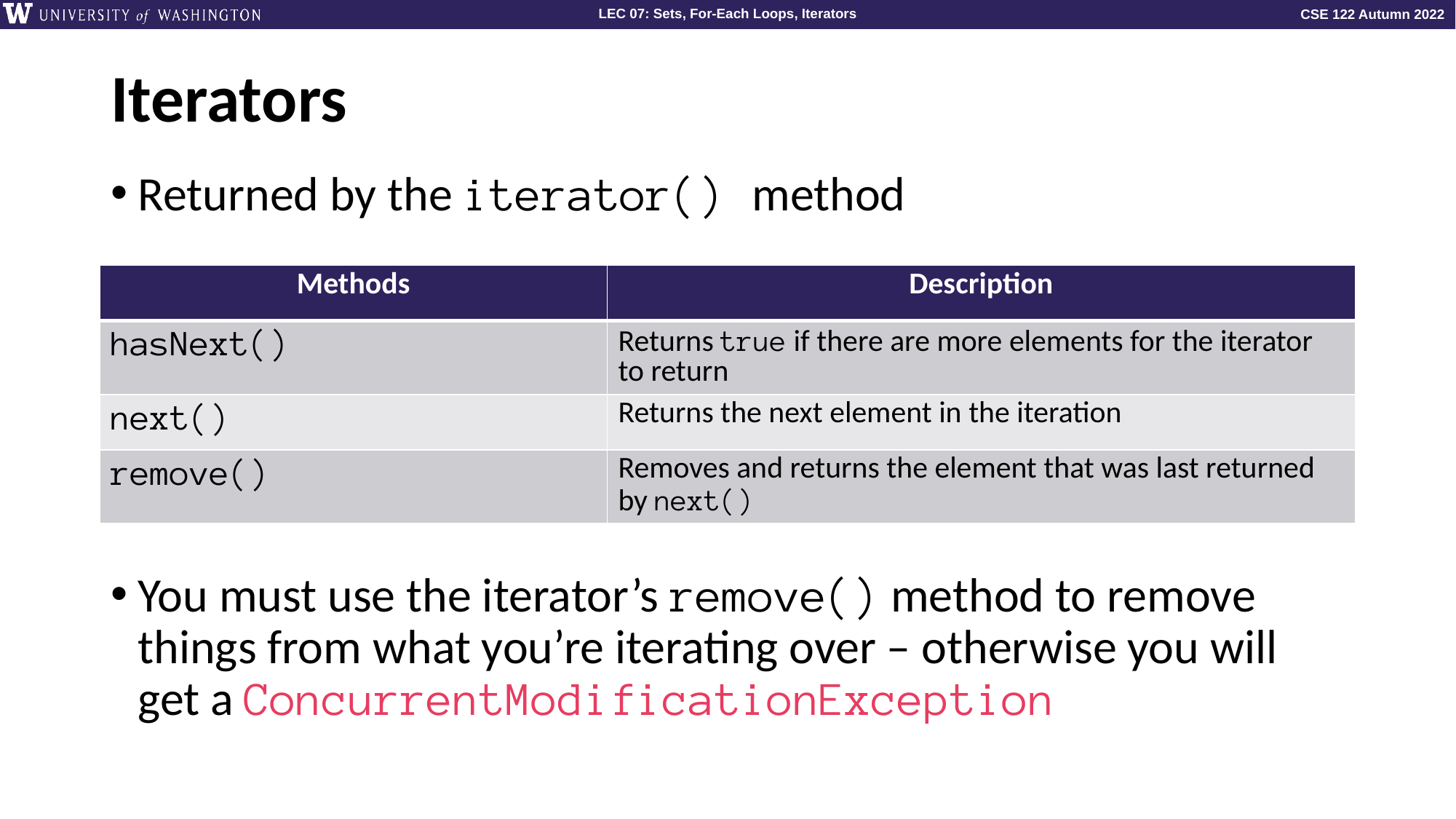

# Iterators
Returned by the iterator() method

You must use the iterator’s remove() method to remove things from what you’re iterating over – otherwise you will get a ConcurrentModificationException
| Methods | Description |
| --- | --- |
| hasNext() | Returns true if there are more elements for the iterator to return |
| next() | Returns the next element in the iteration |
| remove() | Removes and returns the element that was last returned by next() |